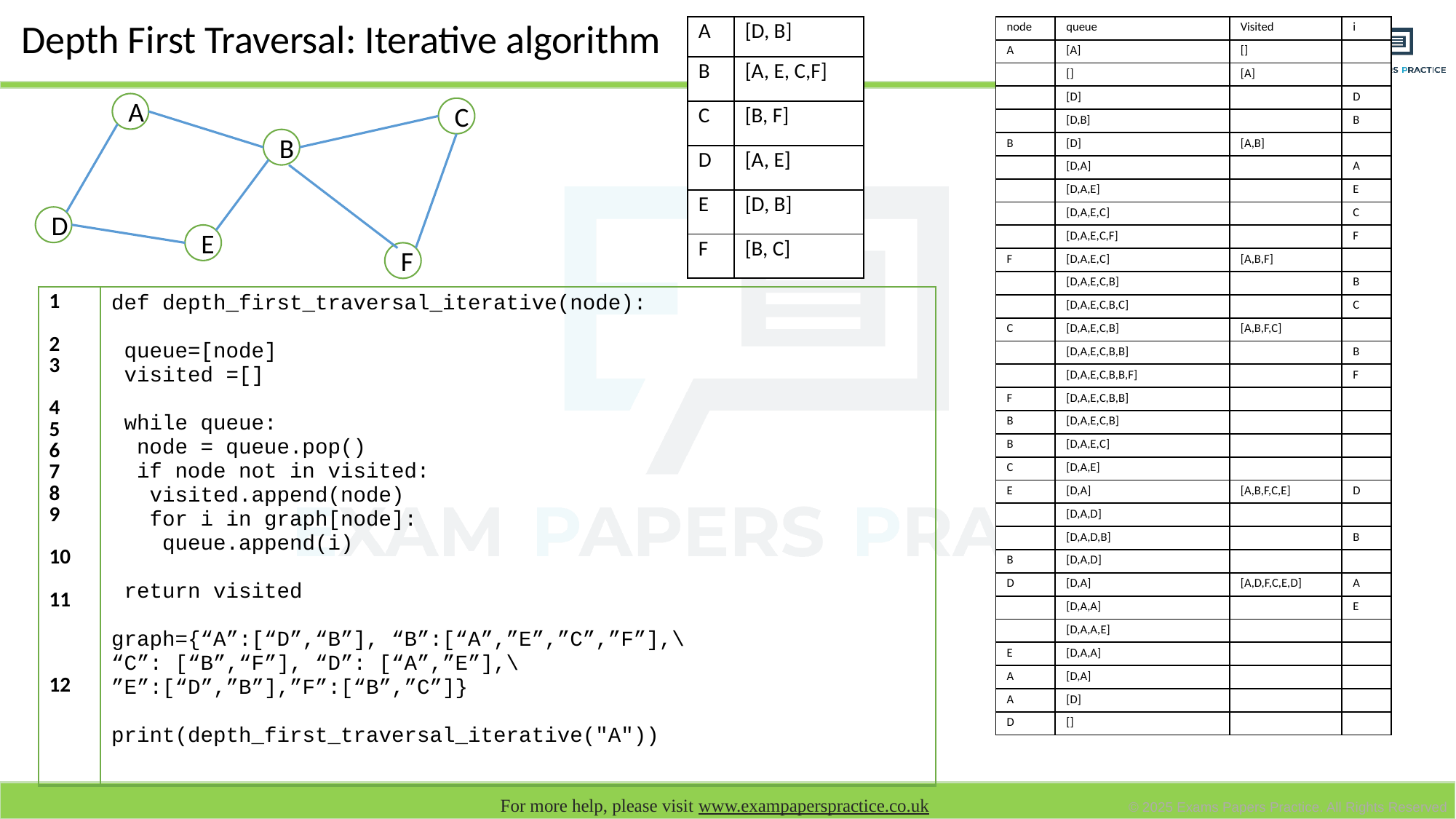

# Depth First Traversal: Iterative algorithm
| A | [D, B] |
| --- | --- |
| B | [A, E, C,F] |
| C | [B, F] |
| D | [A, E] |
| E | [D, B] |
| F | [B, C] |
| node | queue | Visited | i |
| --- | --- | --- | --- |
| A | [A] | [] |  |
|  | [] | [A] |  |
|  | [D] |  | D |
|  | [D,B] |  | B |
| B | [D] | [A,B] |  |
|  | [D,A] |  | A |
|  | [D,A,E] |  | E |
|  | [D,A,E,C] |  | C |
|  | [D,A,E,C,F] |  | F |
| F | [D,A,E,C] | [A,B,F] |  |
|  | [D,A,E,C,B] |  | B |
|  | [D,A,E,C,B,C] |  | C |
| C | [D,A,E,C,B] | [A,B,F,C] |  |
|  | [D,A,E,C,B,B] |  | B |
|  | [D,A,E,C,B,B,F] |  | F |
| F | [D,A,E,C,B,B] |  |  |
| B | [D,A,E,C,B] |  |  |
| B | [D,A,E,C] |  |  |
| C | [D,A,E] |  |  |
| E | [D,A] | [A,B,F,C,E] | D |
|  | [D,A,D] |  |  |
|  | [D,A,D,B] |  | B |
| B | [D,A,D] |  |  |
| D | [D,A] | [A,D,F,C,E,D] | A |
|  | [D,A,A] |  | E |
|  | [D,A,A,E] |  |  |
| E | [D,A,A] |  |  |
| A | [D,A] |  |  |
| A | [D] |  |  |
| D | [] |  |  |
A
C
B
D
E
F
| 1 2 3 4 5 6 7 8 9 10 11 12 | def depth\_first\_traversal\_iterative(node): queue=[node] visited =[] while queue: node = queue.pop() if node not in visited: visited.append(node) for i in graph[node]: queue.append(i) return visited graph={“A”:[“D”,“B”], “B”:[“A”,”E”,”C”,”F”],\ “C”: [“B”,“F”], “D”: [“A”,”E”],\ ”E”:[“D”,”B”],”F”:[“B”,”C”]} print(depth\_first\_traversal\_iterative("A")) |
| --- | --- |
| 1 2 3 4 5 6 7 8 9 10 11 12 13 14 | def breadth\_first\_traversal(node) queue = [] # Create empty queue queue.append(node) # Enqueue current node visited.append(node) while queue is not empty node = queue.pop(0) # dequeue node print (node, end = " ") for i in graph[node]: # For each adjacent node to current node if i not in visited # Check to see if it has already been visited if not then, queue.append(i) # Add node to queue visited.append(i) # Node has been visited # Graph represented as an adjacency list graph={'A':['D','B'], 'B':['A','E','C','F'], 'C’:\ ['B','F’],'D': ['A','E'], 'E':['D','B'],'F':['B','C']} # Create a list of visited nodes, set to false to begin with visited = [] breadth\_first\_traversal("A") |
| --- | --- |